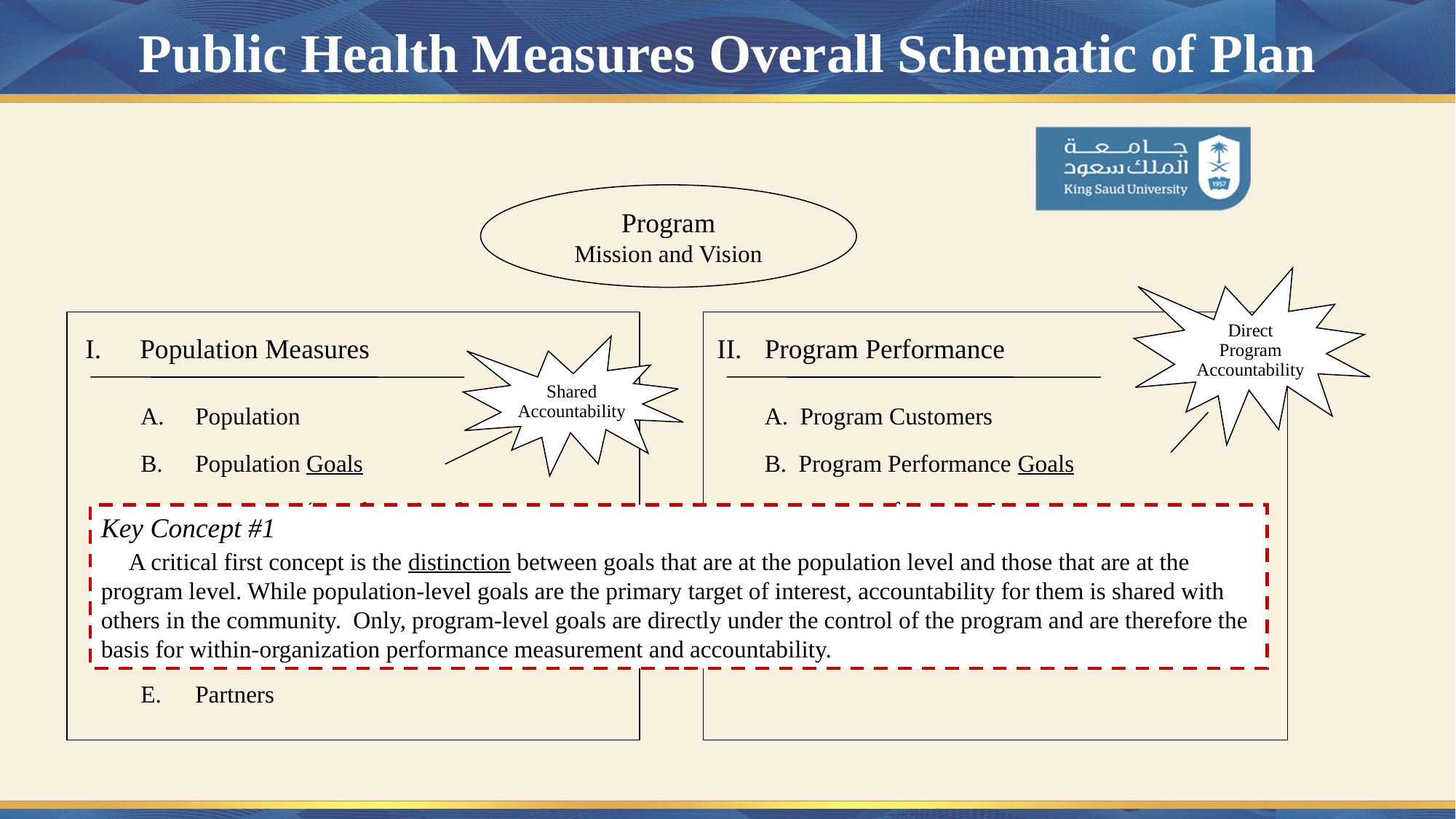

# Public Health Measures Overall Schematic of Plan
Program
Mission and Vision
Direct
Program
Accountability

Population Measures

Population
Population Goals
	-	(Population) Indicators
Effective Strategies
Role(s) of the Program
-	(Services and Activities)
Partners
Program Performance

	A.  Program Customers
	B.  Program Performance Goals
Performance Measures
	C.  Strategies to Improve Performance
Shared
Accountability

Key Concept #1
    A critical first concept is the distinction between goals that are at the population level and those that are at the program level. While population-level goals are the primary target of interest, accountability for them is shared with others in the community.  Only, program-level goals are directly under the control of the program and are therefore the basis for within-organization performance measurement and accountability.